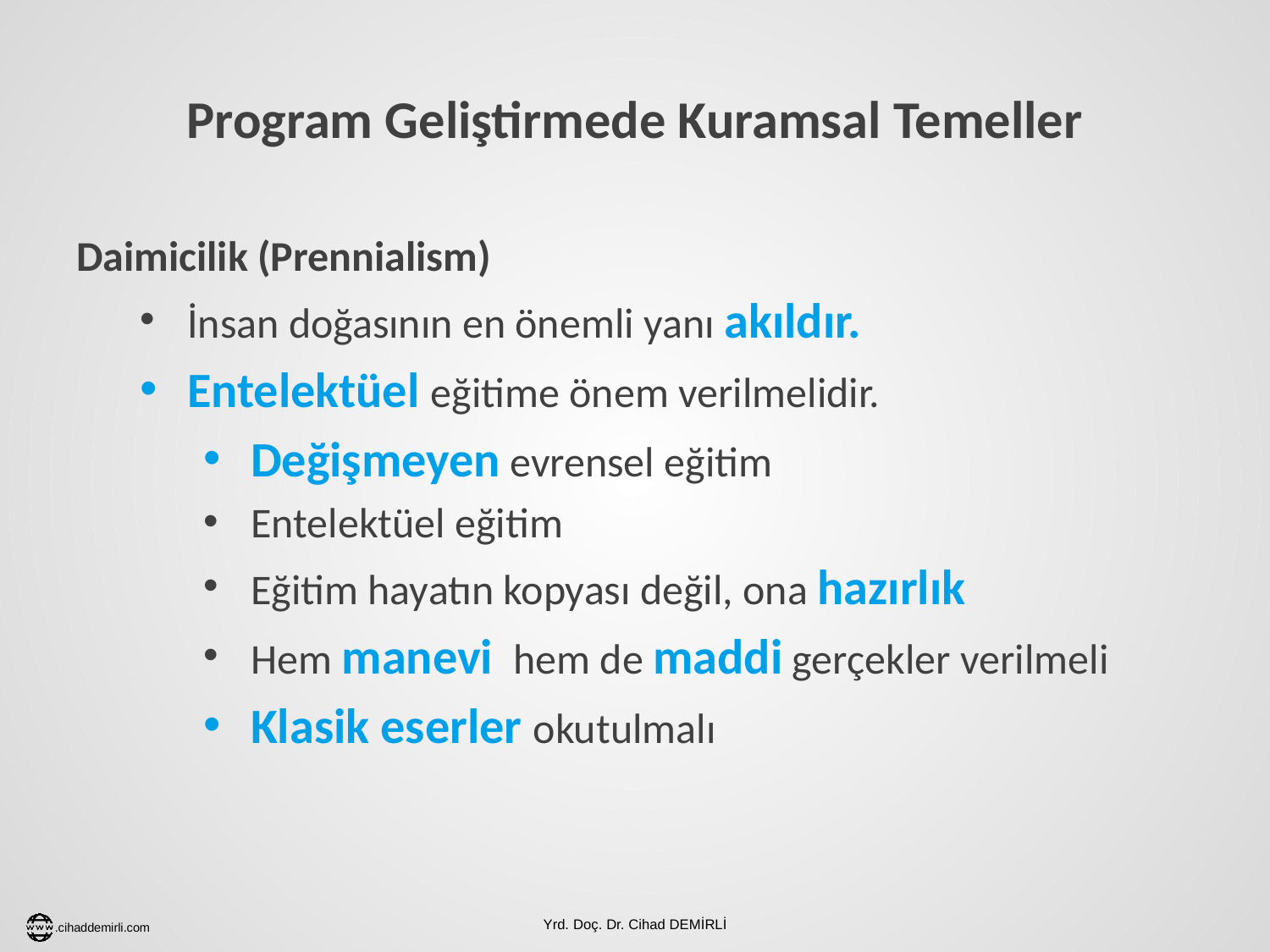

# Program Geliştirmede Kuramsal Temeller
Daimicilik (Prennialism)
İnsan doğasının en önemli yanı akıldır.
Entelektüel eğitime önem verilmelidir.
Değişmeyen evrensel eğitim
Entelektüel eğitim
Eğitim hayatın kopyası değil, ona hazırlık
Hem manevi  hem de maddi gerçekler verilmeli
Klasik eserler okutulmalı